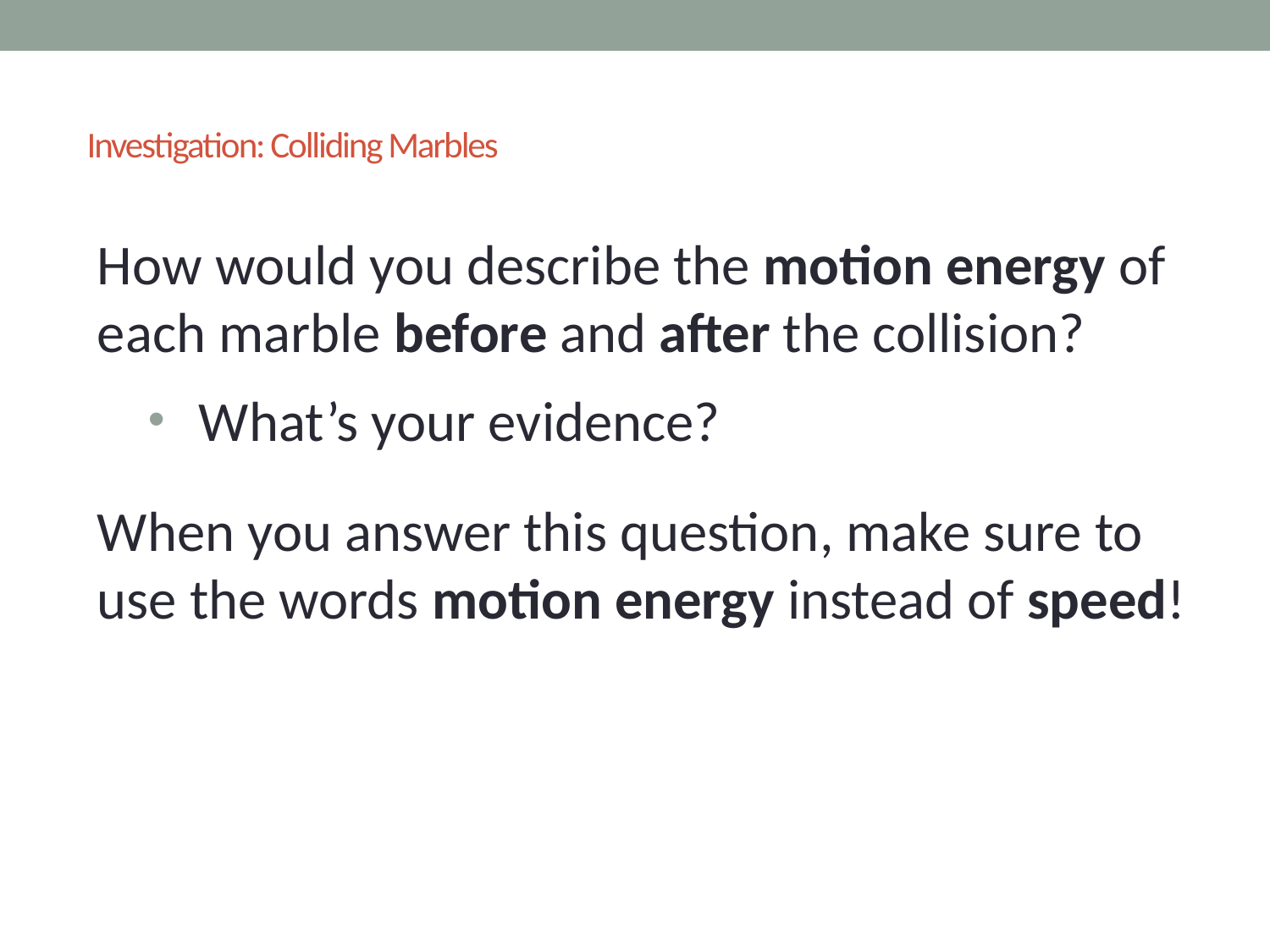

# Investigation: Colliding Marbles
How would you describe the motion energy of each marble before and after the collision?
What’s your evidence?
When you answer this question, make sure to use the words motion energy instead of speed!